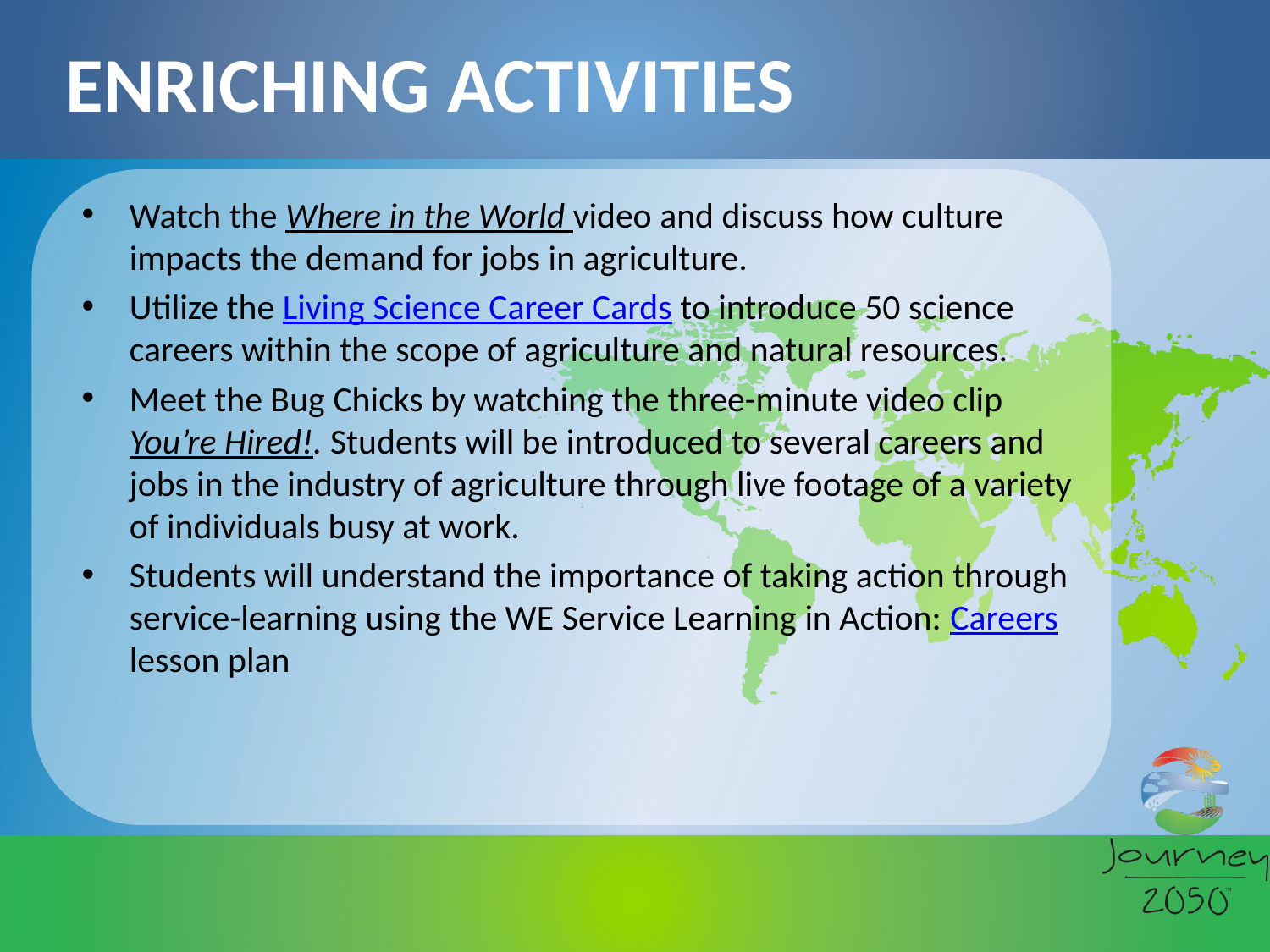

# Enriching activities

Watch the Where in the World video and discuss how culture impacts the demand for jobs in agriculture.
Utilize the Living Science Career Cards to introduce 50 science careers within the scope of agriculture and natural resources.
Meet the Bug Chicks by watching the three-minute video clip You’re Hired!. Students will be introduced to several careers and jobs in the industry of agriculture through live footage of a variety of individuals busy at work.
Students will understand the importance of taking action through service-learning using the WE Service Learning in Action: Careers lesson plan